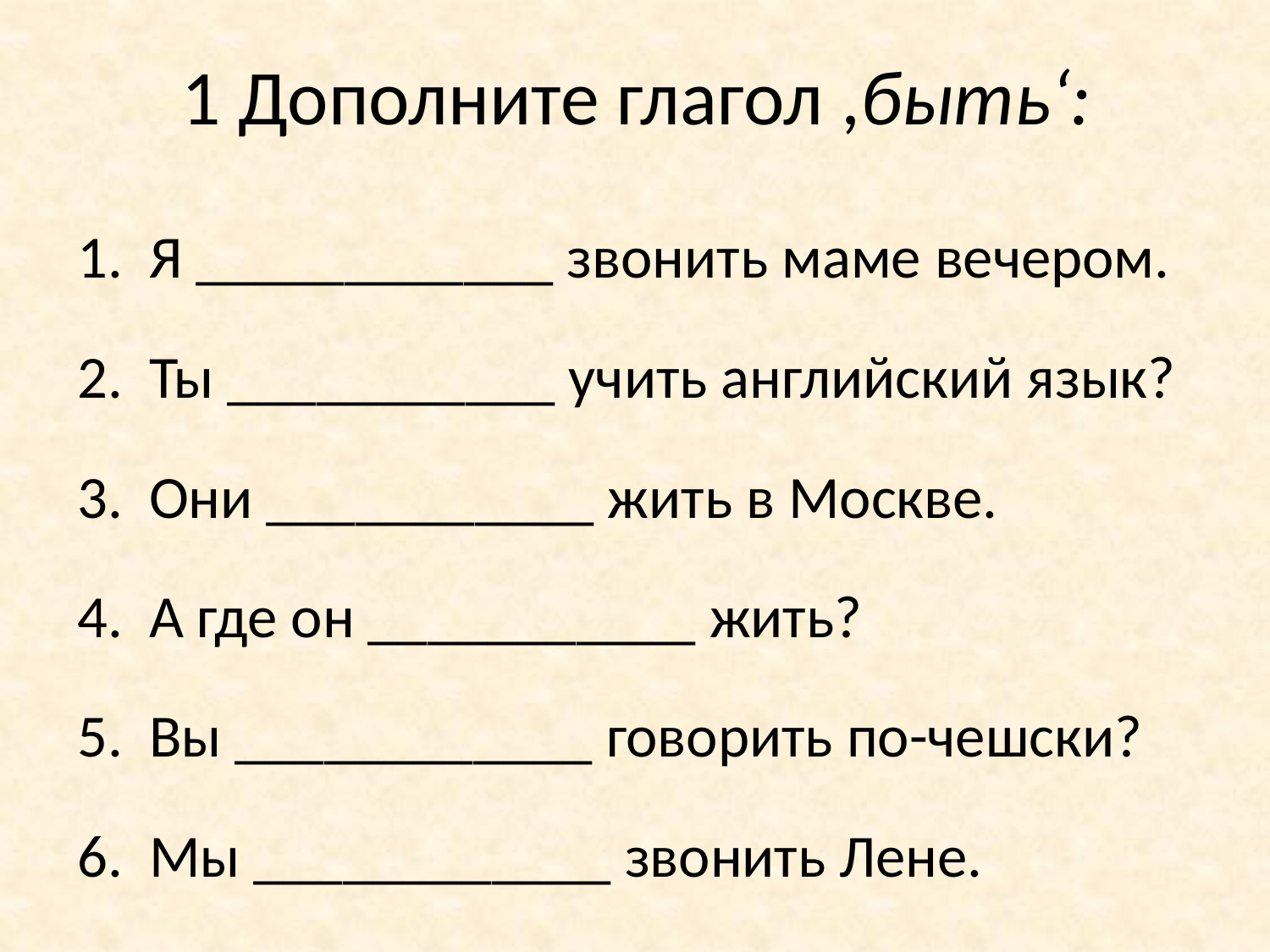

# 1 Дополните глагол ,быть‘:
Я ____________ звонить маме вечером.
Ты ___________ учить английский язык?
Они ___________ жить в Москве.
А где он ___________ жить?
Вы ____________ говорить по-чешски?
Мы ____________ звонить Лене.